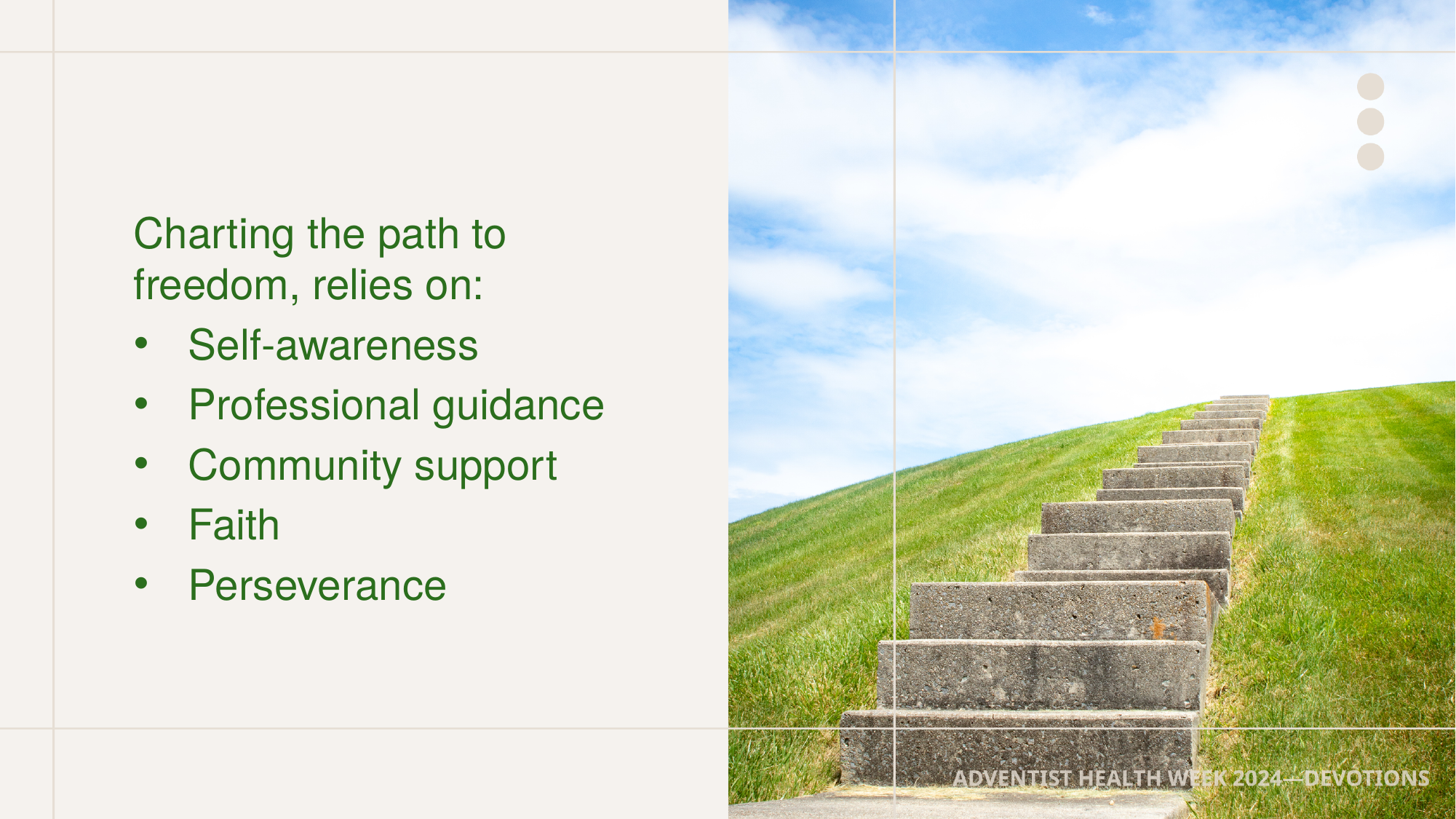

Charting the path to freedom, relies on:
Self-awareness
Professional guidance
Community support
Faith
Perseverance